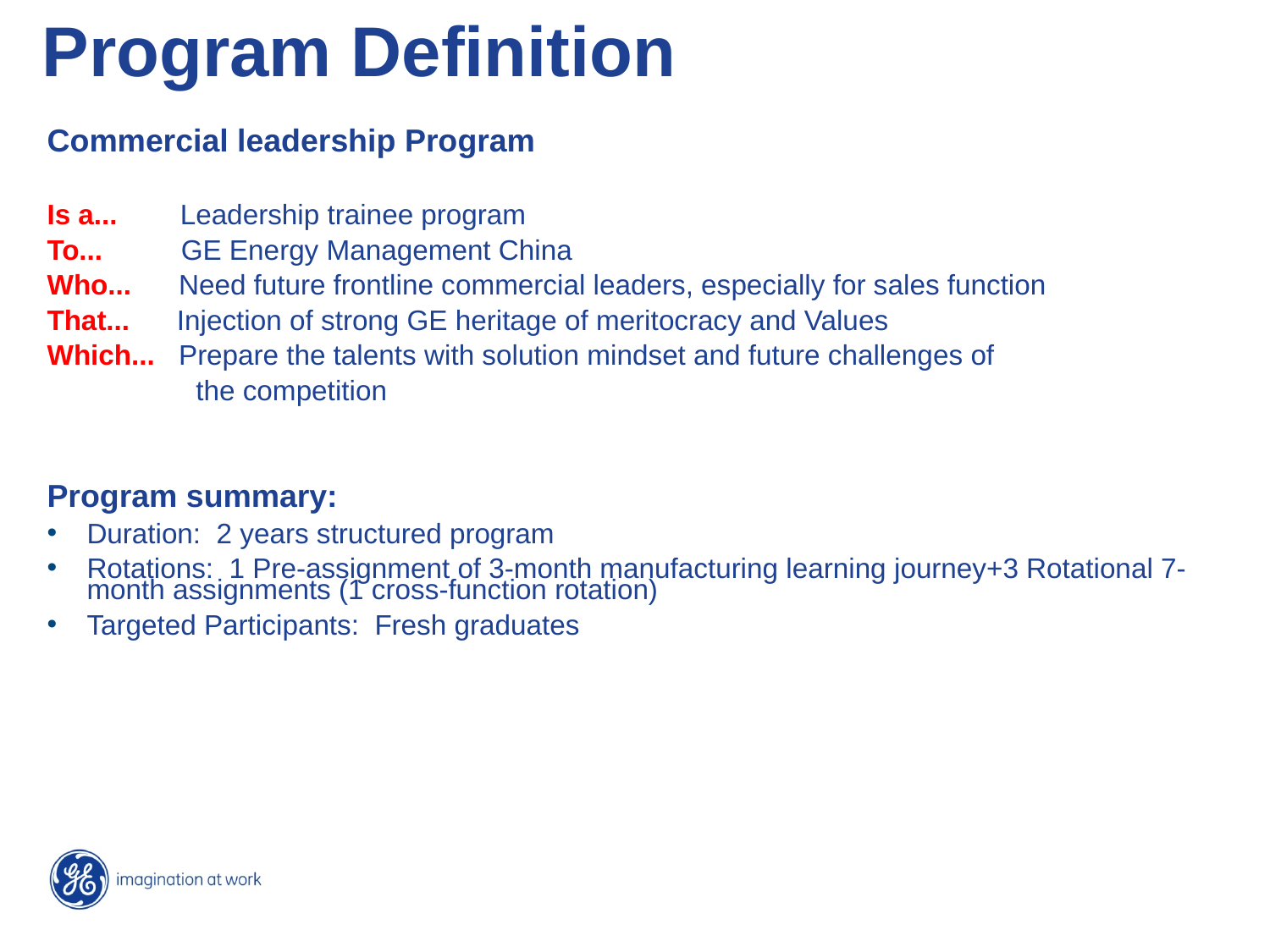

# Program Definition

Commercial leadership Program

Is a...        Leadership trainee program
To...          GE Energy Management China
Who...      Need future frontline commercial leaders, especially for sales function
That...      Injection of strong GE heritage of meritocracy and Values
Which...   Prepare the talents with solution mindset and future challenges of
                   the competition

Program summary:
Duration:  2 years structured program
Rotations:  1 Pre-assignment of 3-month manufacturing learning journey+3 Rotational 7-month assignments (1 cross-function rotation)
Targeted Participants:  Fresh graduates